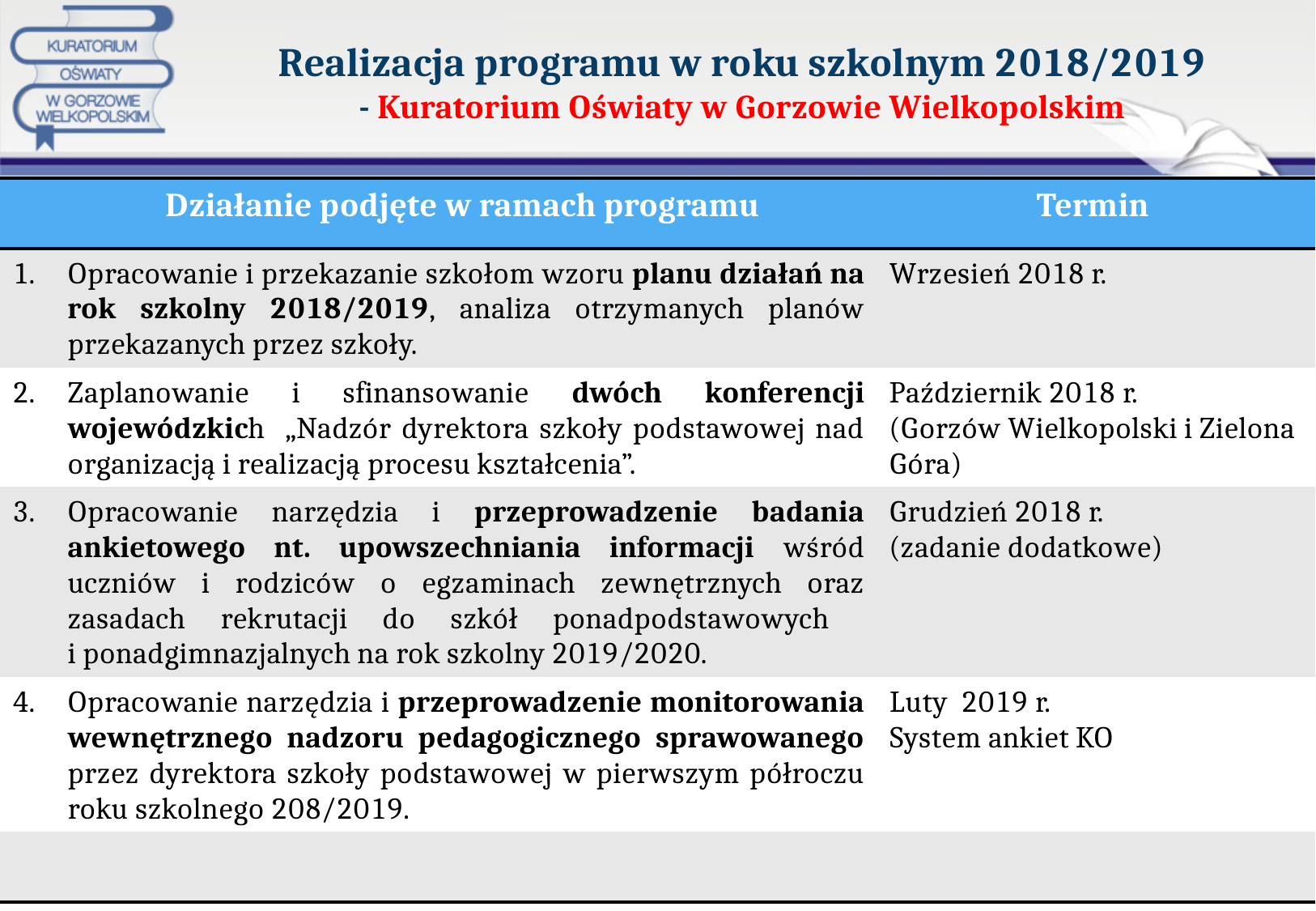

# Realizacja programu w roku szkolnym 2018/2019 - Kuratorium Oświaty w Gorzowie Wielkopolskim
|  | Działanie podjęte w ramach programu | Termin |
| --- | --- | --- |
| 1. | Opracowanie i przekazanie szkołom wzoru planu działań na rok szkolny 2018/2019, analiza otrzymanych planów przekazanych przez szkoły. | Wrzesień 2018 r. |
| 2. | Zaplanowanie i sfinansowanie dwóch konferencji wojewódzkich „Nadzór dyrektora szkoły podstawowej nad organizacją i realizacją procesu kształcenia”. | Październik 2018 r. (Gorzów Wielkopolski i Zielona Góra) |
| 3. | Opracowanie narzędzia i przeprowadzenie badania ankietowego nt. upowszechniania informacji wśród uczniów i rodziców o egzaminach zewnętrznych oraz zasadach rekrutacji do szkół ponadpodstawowych i ponadgimnazjalnych na rok szkolny 2019/2020. | Grudzień 2018 r. (zadanie dodatkowe) |
| 4. | Opracowanie narzędzia i przeprowadzenie monitorowania wewnętrznego nadzoru pedagogicznego sprawowanego przez dyrektora szkoły podstawowej w pierwszym półroczu roku szkolnego 208/2019. | Luty 2019 r. System ankiet KO |
|  |  |  |